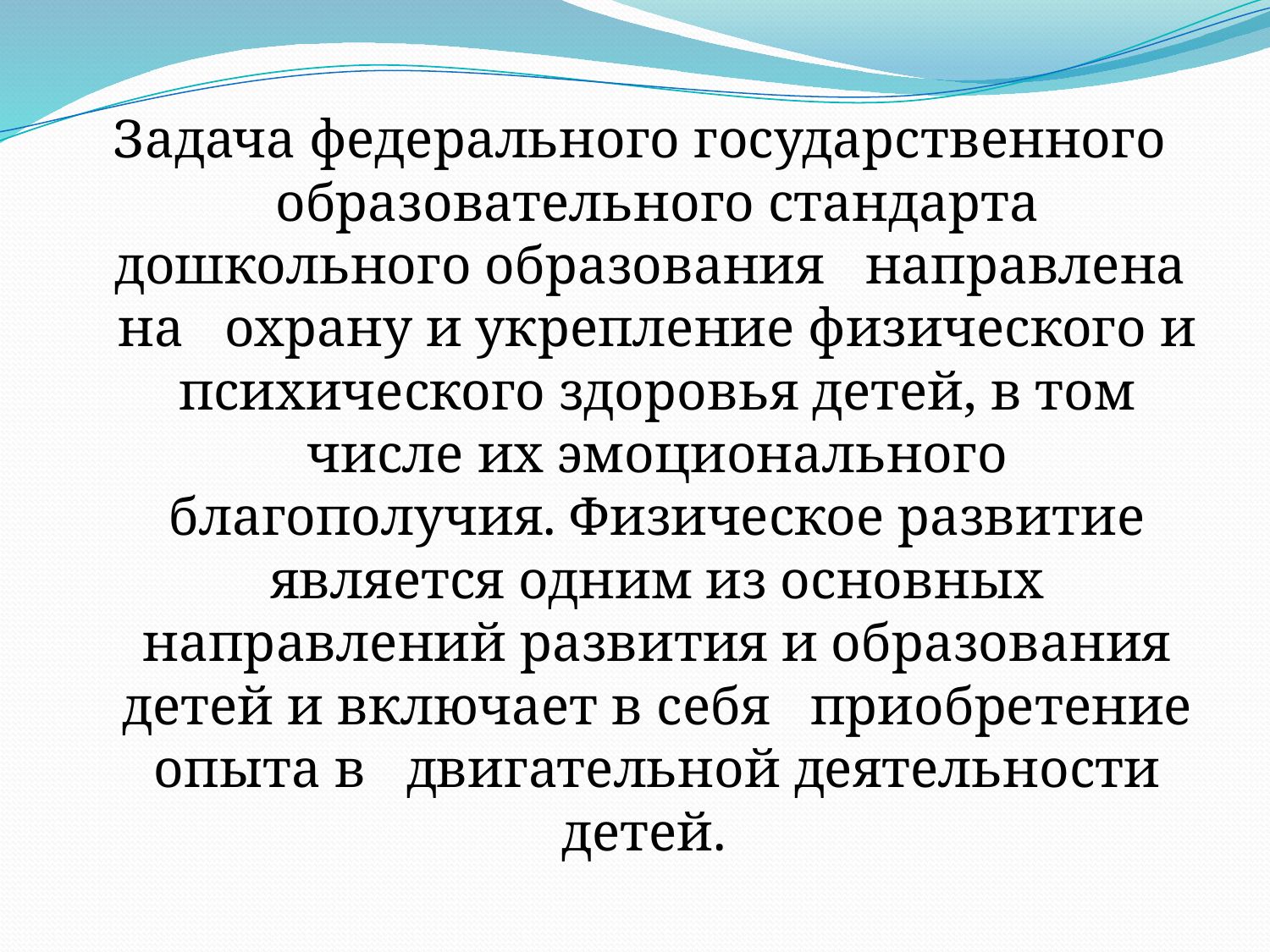

#
Задача федерального государственного образовательного стандарта дошкольного образования   направлена  на   охрану и укрепление физического и психического здоровья детей, в том числе их эмоционального благополучия. Физическое развитие является одним из основных направлений развития и образования детей и включает в себя   приобретение опыта в   двигательной деятельности детей.